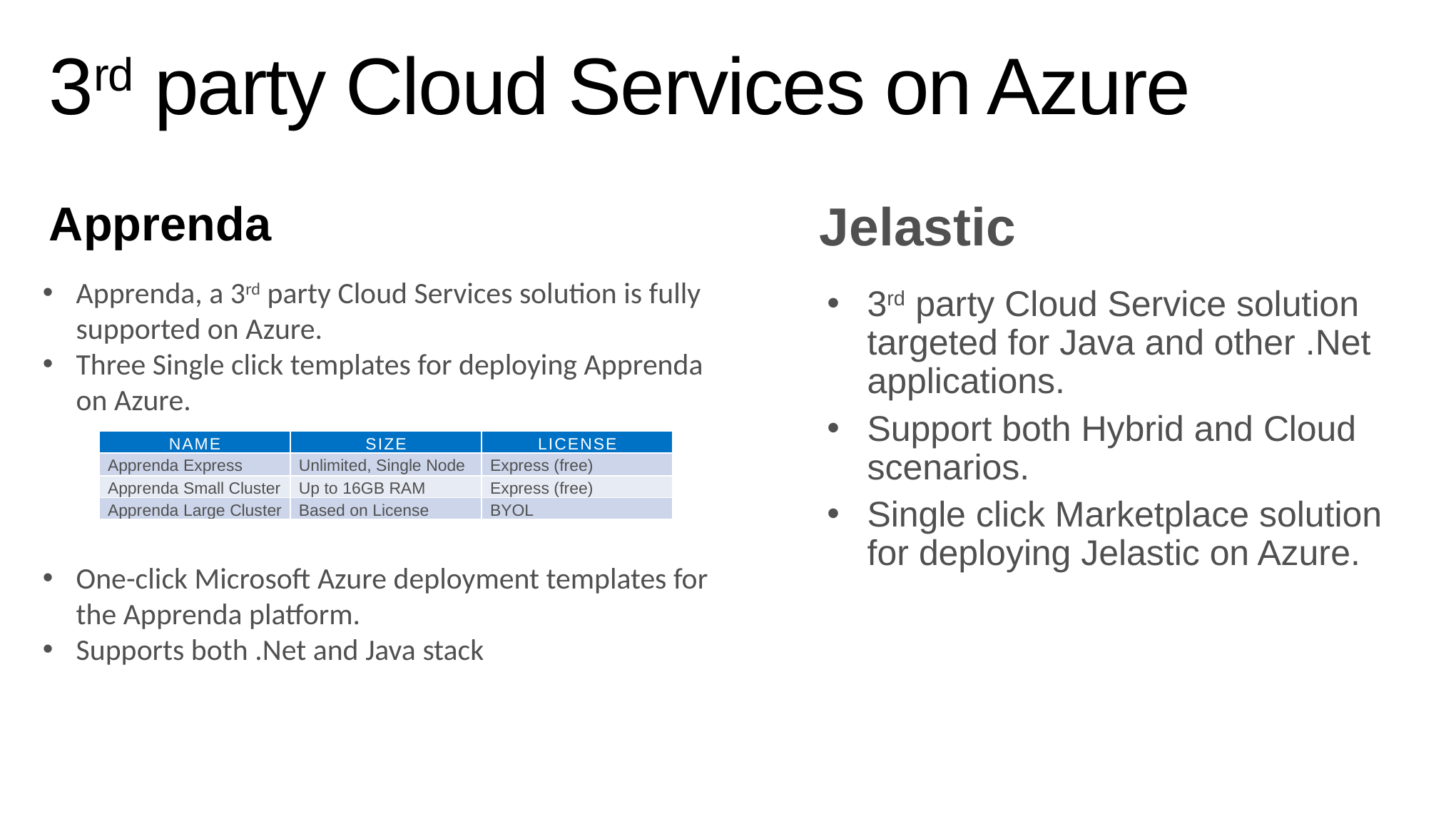

# 3rd party Cloud Services on Azure
Apprenda
Jelastic
Apprenda, a 3rd party Cloud Services solution is fully supported on Azure.
Three Single click templates for deploying Apprenda on Azure.

One-click Microsoft Azure deployment templates for the Apprenda platform.
Supports both .Net and Java stack
3rd party Cloud Service solution targeted for Java and other .Net applications.
Support both Hybrid and Cloud scenarios.
Single click Marketplace solution for deploying Jelastic on Azure.
| Name | Size | License |
| --- | --- | --- |
| Apprenda Express | Unlimited, Single Node | Express (free) |
| Apprenda Small Cluster | Up to 16GB RAM | Express (free) |
| Apprenda Large Cluster | Based on License | BYOL |